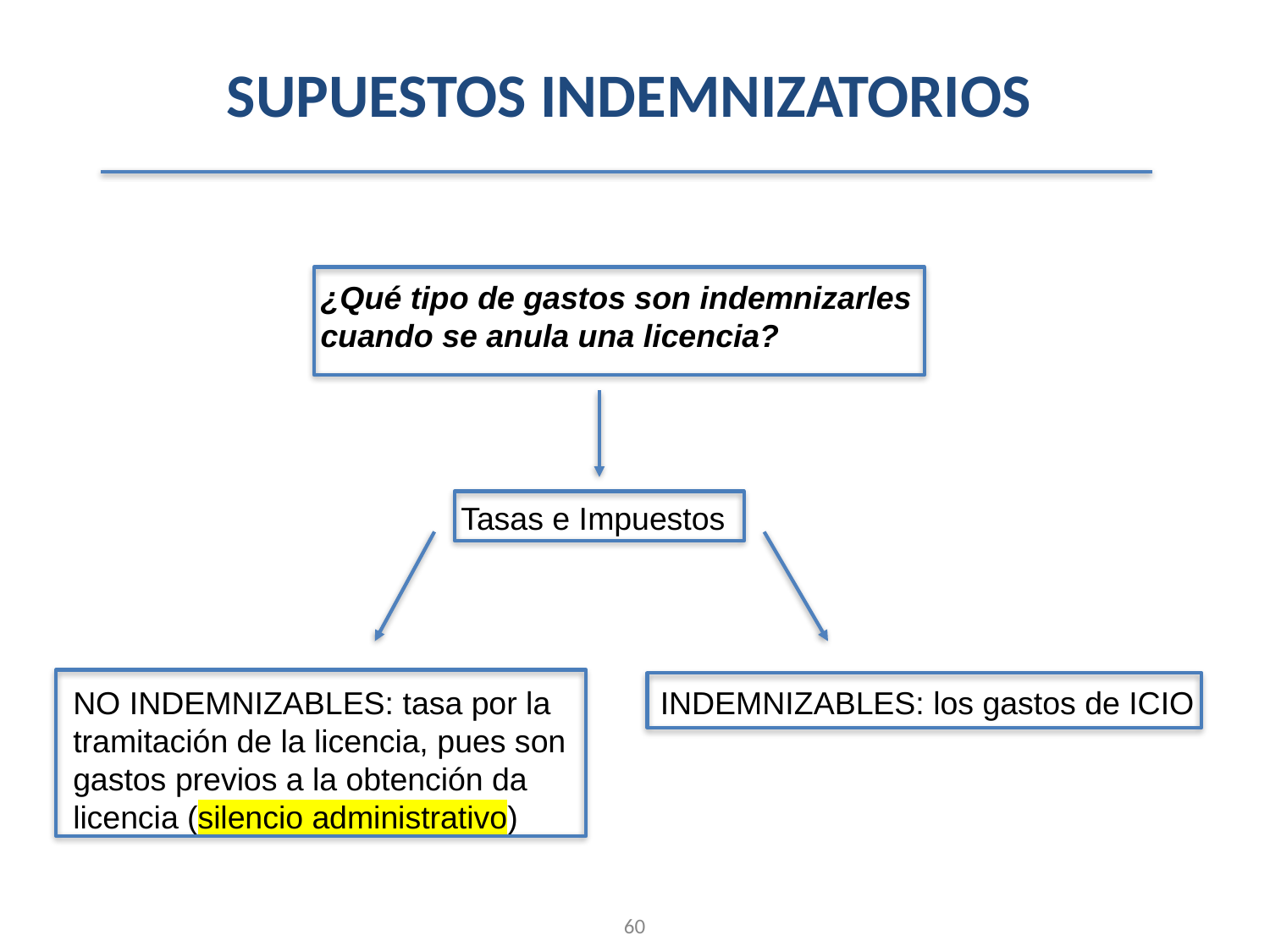

SUPUESTOS INDEMNIZATORIOS

¿Qué tipo de gastos son indemnizarles cuando se anula una licencia?

Tasas e Impuestos

NO INDEMNIZABLES: tasa por la tramitación de la licencia, pues son gastos previos a la obtención da licencia (silencio administrativo)
INDEMNIZABLES: los gastos de ICIO
60